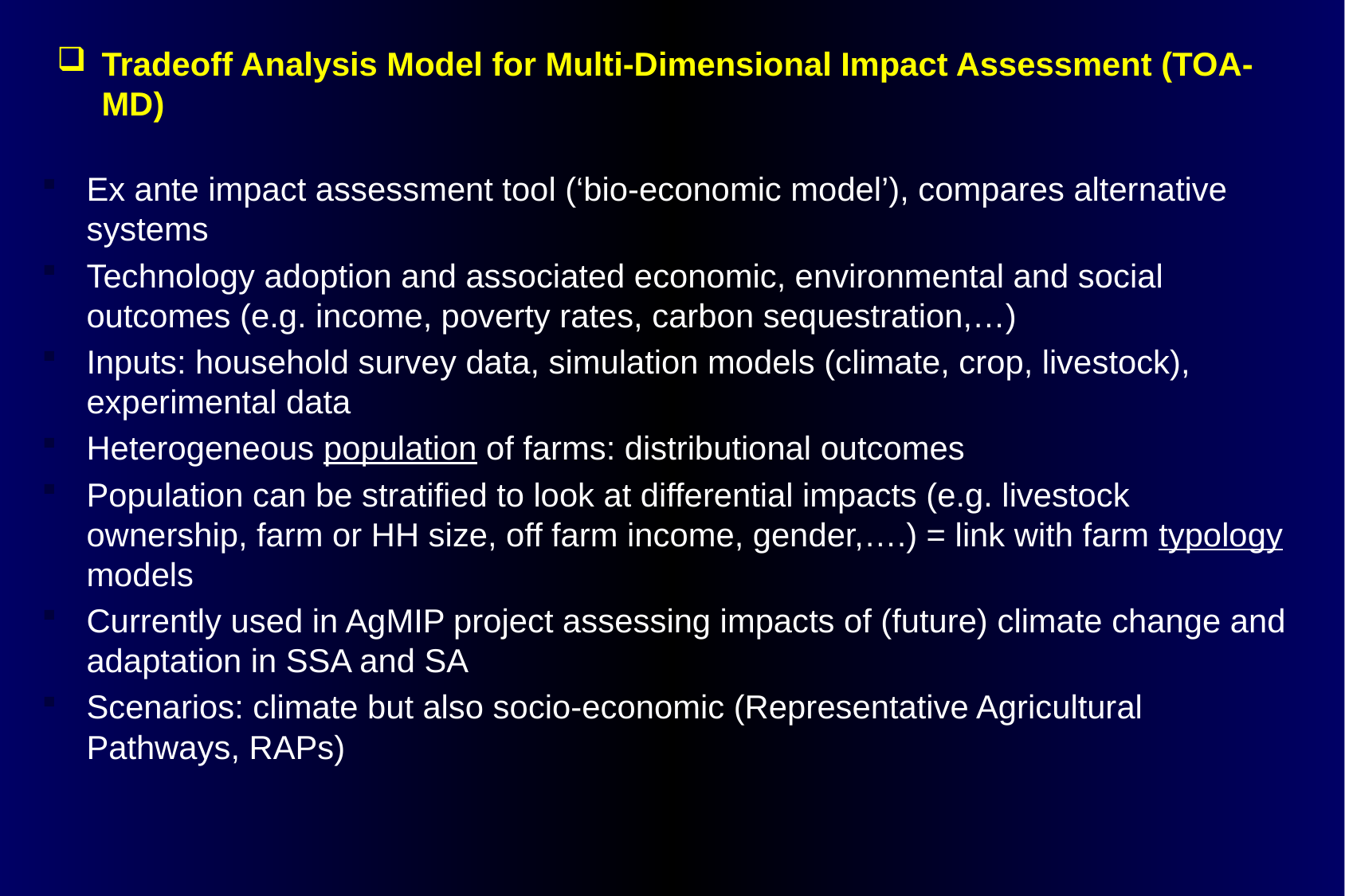

Tradeoff Analysis Model for Multi-Dimensional Impact Assessment (TOA-MD)
Ex ante impact assessment tool (‘bio-economic model’), compares alternative systems
Technology adoption and associated economic, environmental and social outcomes (e.g. income, poverty rates, carbon sequestration,…)
Inputs: household survey data, simulation models (climate, crop, livestock), experimental data
Heterogeneous population of farms: distributional outcomes
Population can be stratified to look at differential impacts (e.g. livestock ownership, farm or HH size, off farm income, gender,….) = link with farm typology models
Currently used in AgMIP project assessing impacts of (future) climate change and adaptation in SSA and SA
Scenarios: climate but also socio-economic (Representative Agricultural Pathways, RAPs)